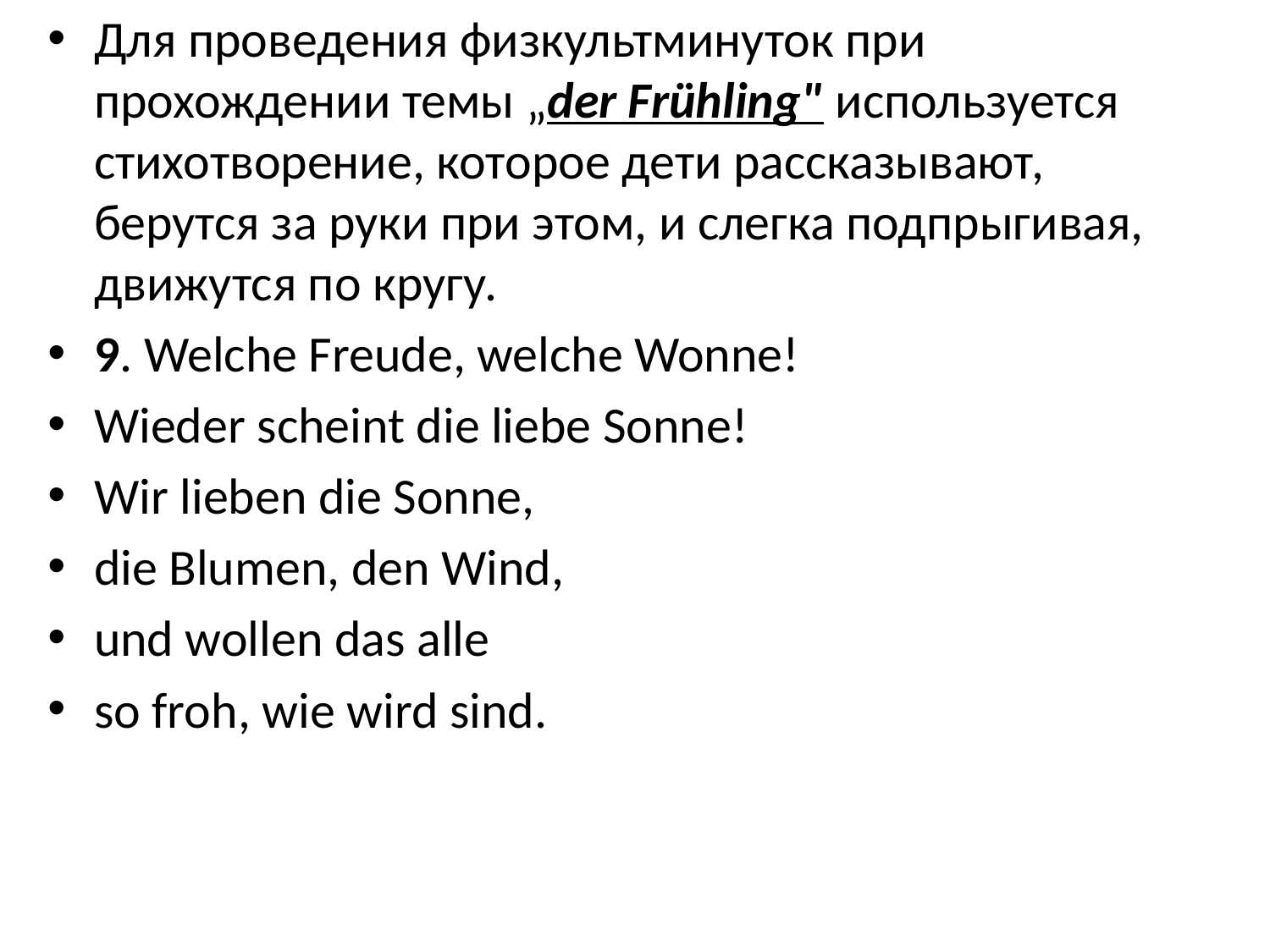

Для проведения физкультминуток при прохождении темы „der Frühling" используется стихотворение, которое дети рассказывают, берутся за руки при этом, и слегка подпрыгивая, движутся по кругу.
9. Welche Freude, welche Wonne!
Wieder scheint die liebe Sonne!
Wir lieben die Sonne,
die Blumen, den Wind,
und wollen das alle
so froh, wie wird sind.